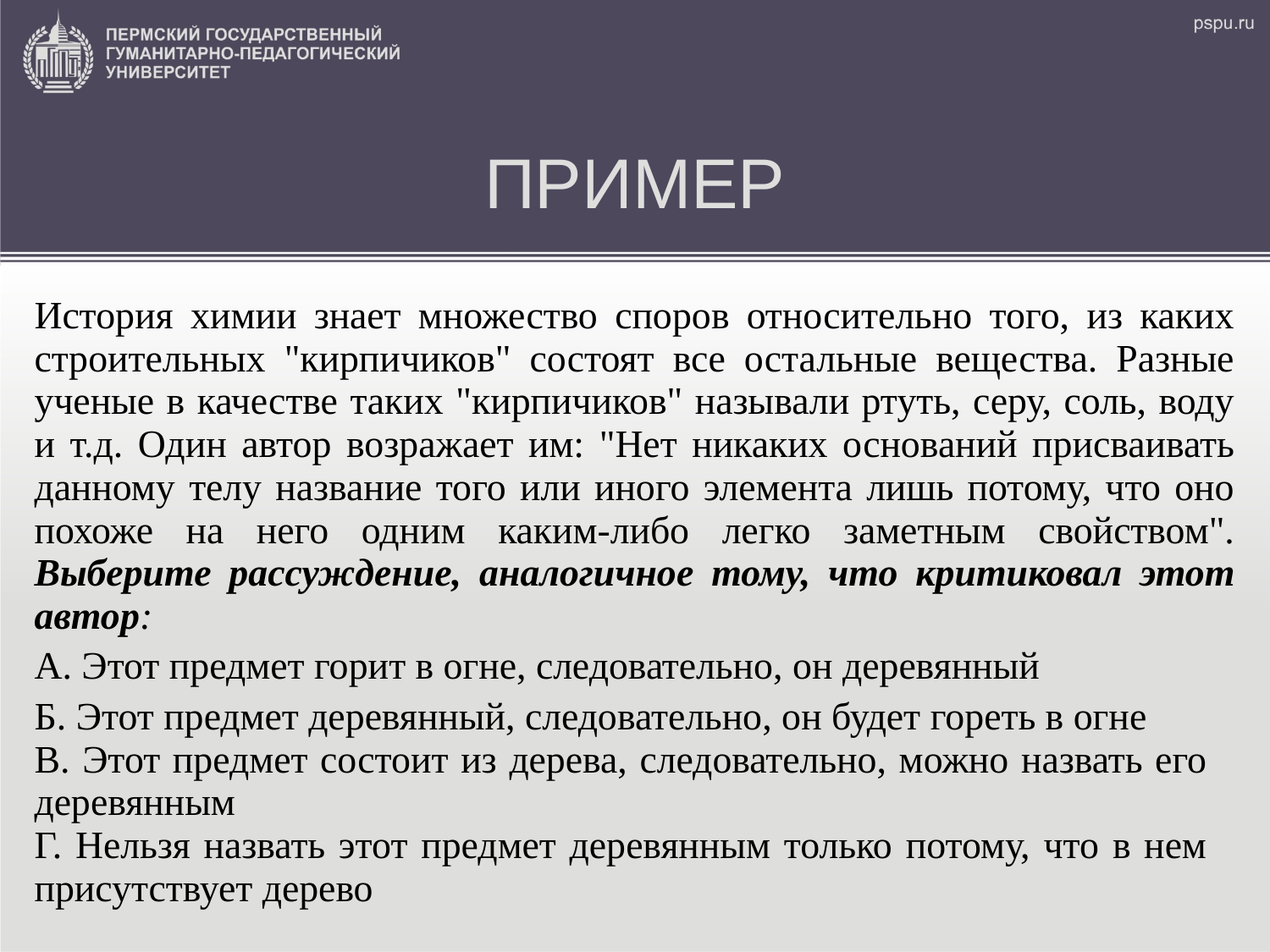

# ПРИМЕР
| История химии знает множество споров относительно того, из каких строительных "кирпичиков" состоят все остальные вещества. Разные ученые в качестве таких "кирпичиков" называли ртуть, серу, соль, воду и т.д. Один автор возражает им: "Нет никаких оснований присваивать данному телу название того или иного элемента лишь потому, что оно похоже на него одним каким-либо легко заметным свойством". Выберите рассуждение, аналогичное тому, что критиковал этот автор: |  |
| --- | --- |
| А. Этот предмет горит в огне, следовательно, он деревянный |  |
| Б. Этот предмет деревянный, следовательно, он будет гореть в огне |  |
| В. Этот предмет состоит из дерева, следовательно, можно назвать его деревянным |  |
| Г. Нельзя назвать этот предмет деревянным только потому, что в нем присутствует дерево |  |